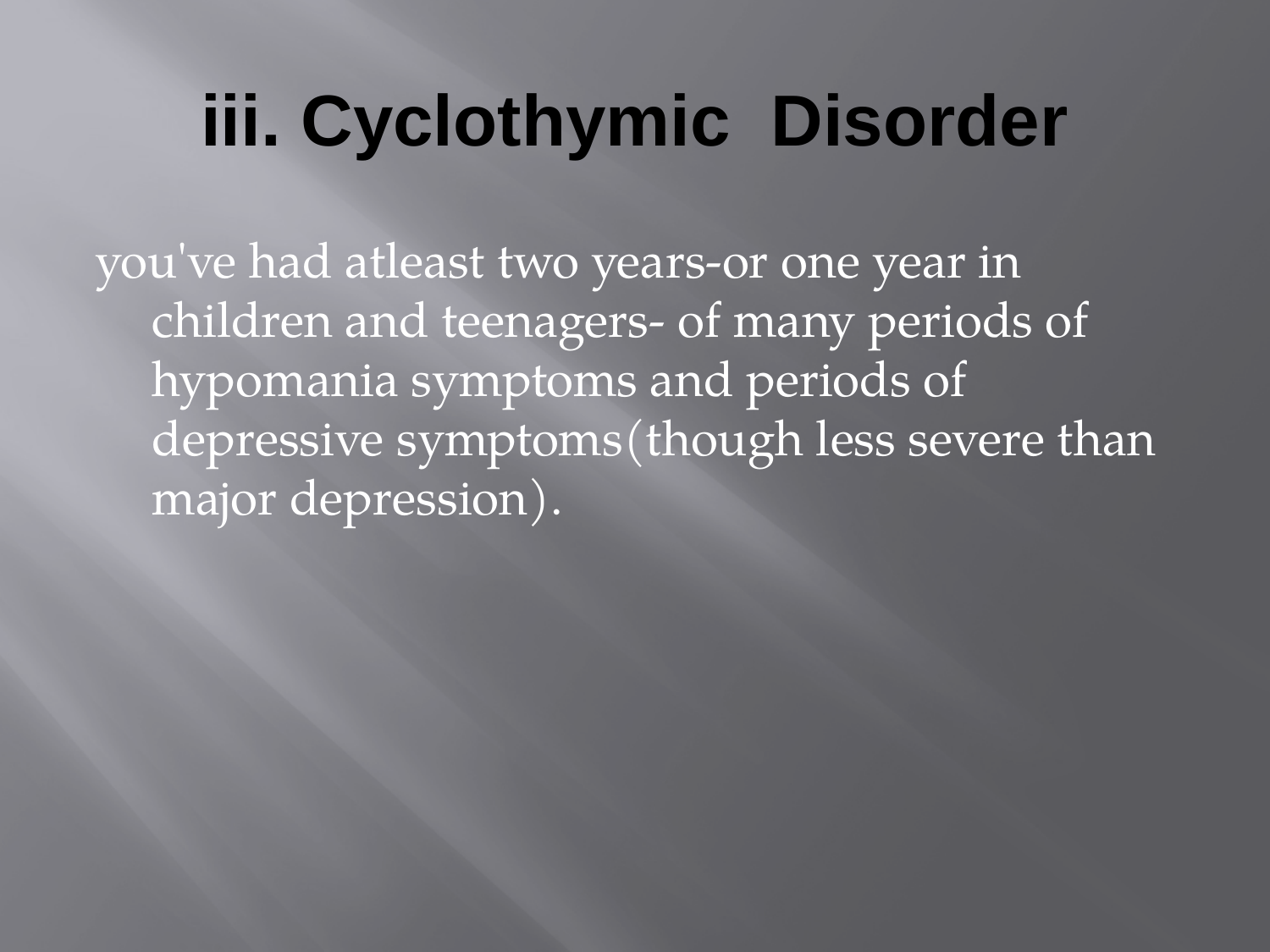

# iii. Cyclothymic  Disorder
you've had atleast two years-or one year in children and teenagers- of many periods of hypomania symptoms and periods of depressive symptoms(though less severe than major depression).